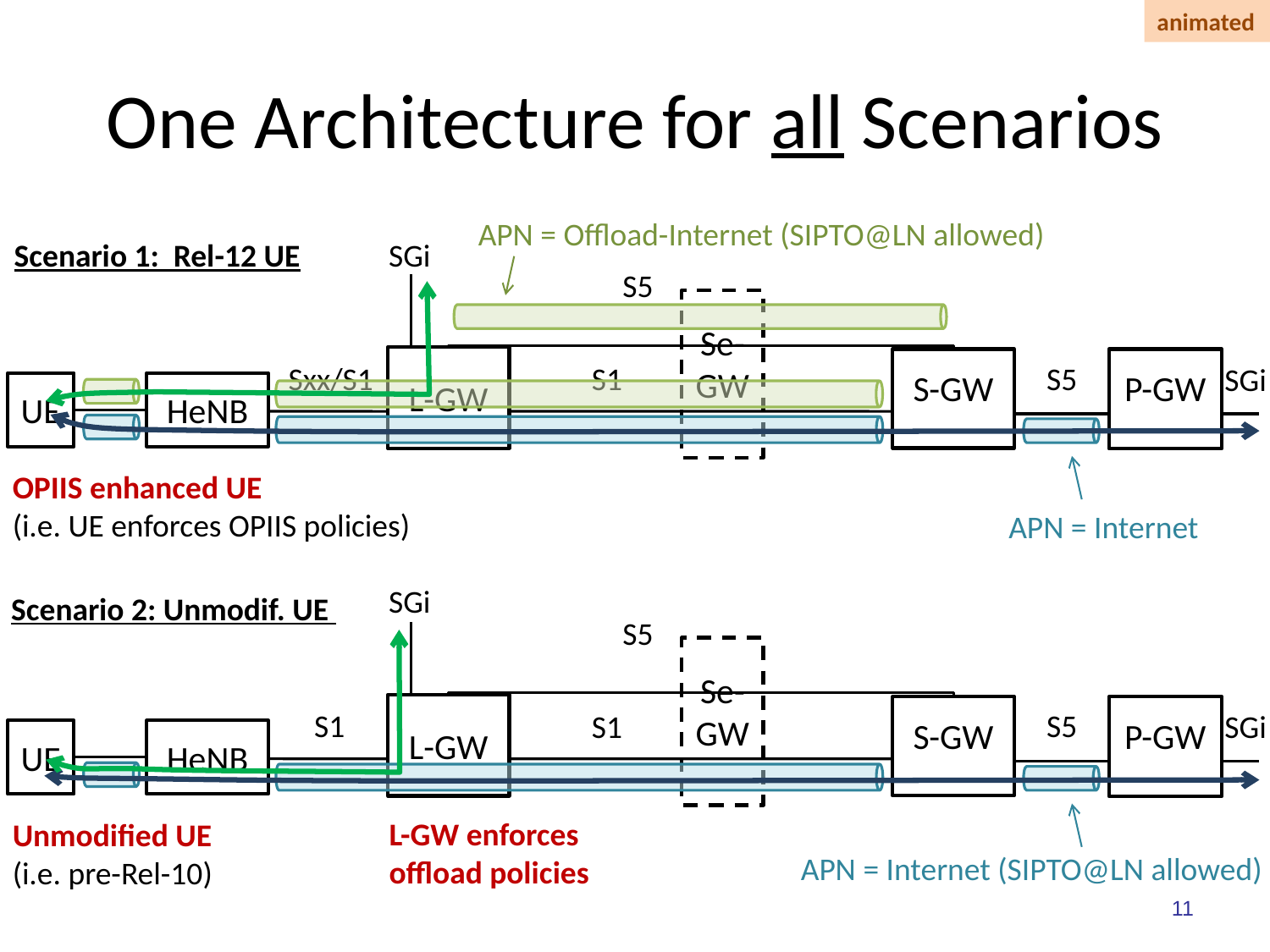

animated
# One Architecture for all Scenarios

APN = Offload-Internet (SIPTO@LN allowed)
Scenario 1:  Rel-12 UE
SGi
S5

Se-GW
L-GW
S-GW
P-GW
S5
Sxx/S1
S1
SGi

UE
HeNB

OPIIS enhanced UE
(i.e. UE enforces OPIIS policies)

APN = Internet
SGi
Scenario 2: Unmodif. UE
S5

Se-GW
L-GW
S-GW
P-GW
S5
S1
S1
SGi
UE
HeNB

L-GW enforces offload policies
Unmodified UE
(i.e. pre-Rel-10)
APN = Internet (SIPTO@LN allowed)
11